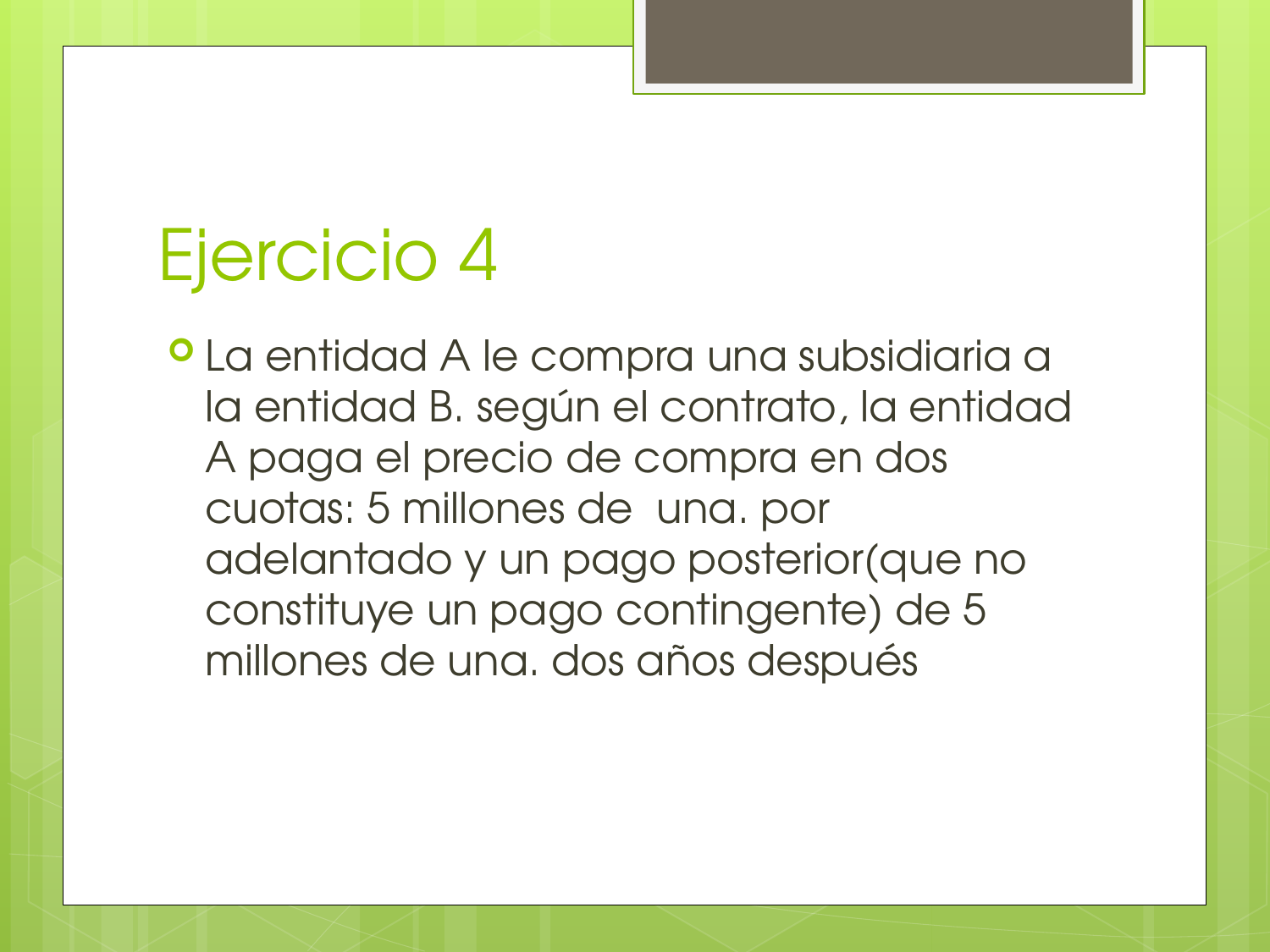

# Ejercicio 4
La entidad A le compra una subsidiaria a la entidad B. según el contrato, la entidad A paga el precio de compra en dos cuotas: 5 millones de  una. por adelantado y un pago posterior(que no constituye un pago contingente) de 5 millones de una. dos años después